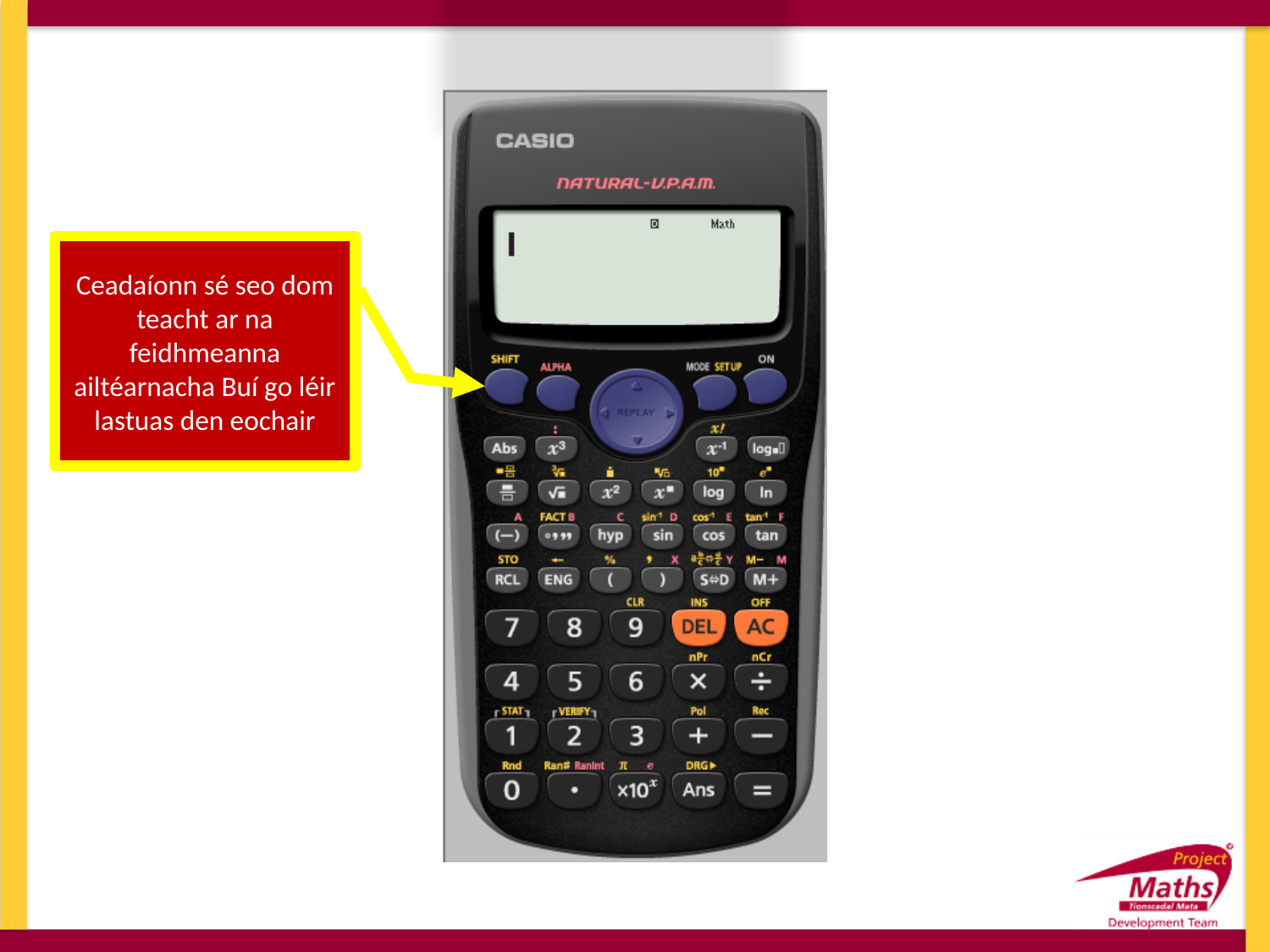

Ceadaíonn sé seo dom teacht ar na feidhmeanna ailtéarnacha Buí go léir lastuas den eochair